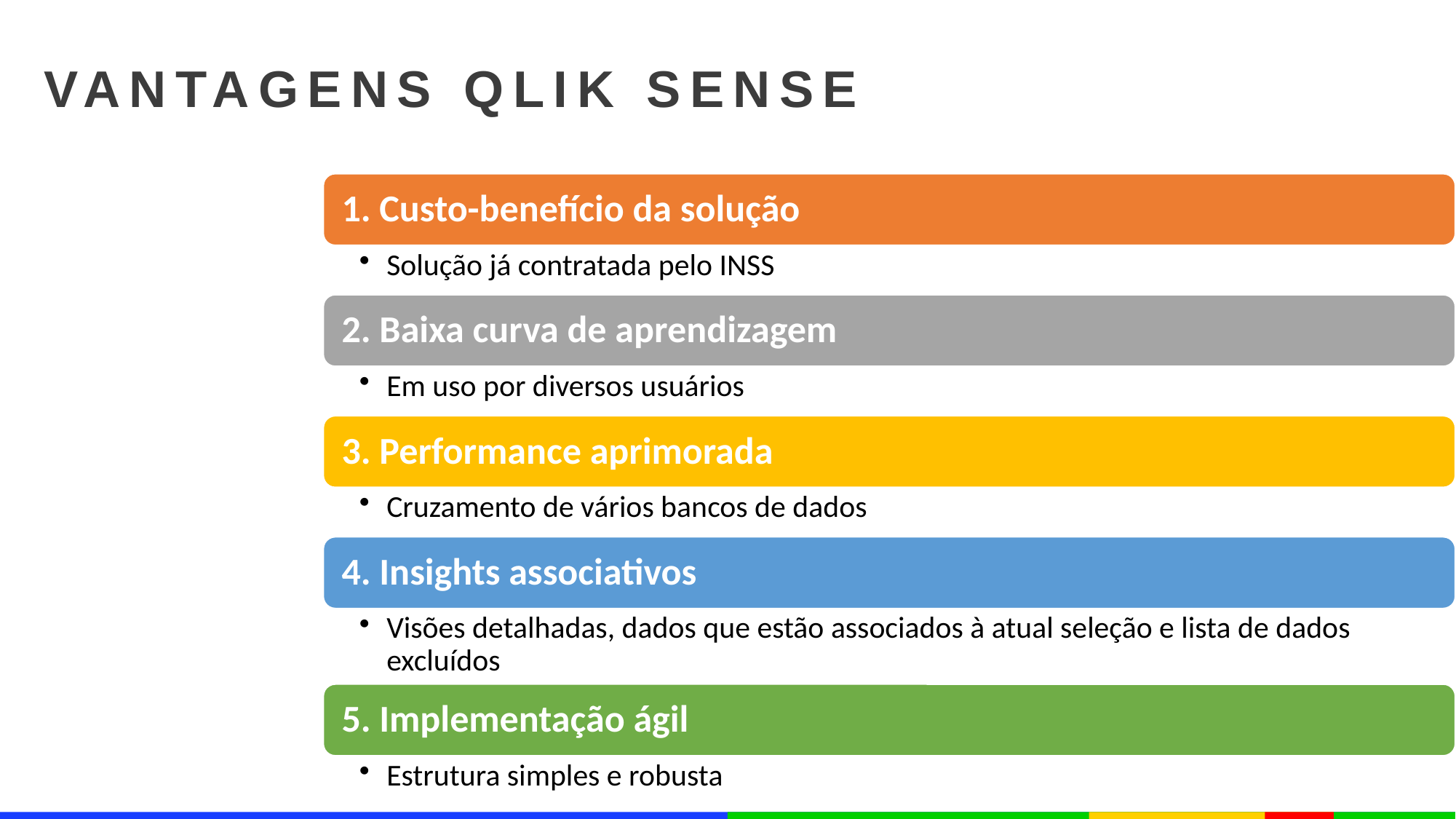

# Vantagens Qlik sense
1. Custo-benefício da solução
Solução já contratada pelo INSS
2. Baixa curva de aprendizagem
Em uso por diversos usuários
3. Performance aprimorada
Cruzamento de vários bancos de dados
4. Insights associativos
Visões detalhadas, dados que estão associados à atual seleção e lista de dados excluídos
5. Implementação ágil
Estrutura simples e robusta